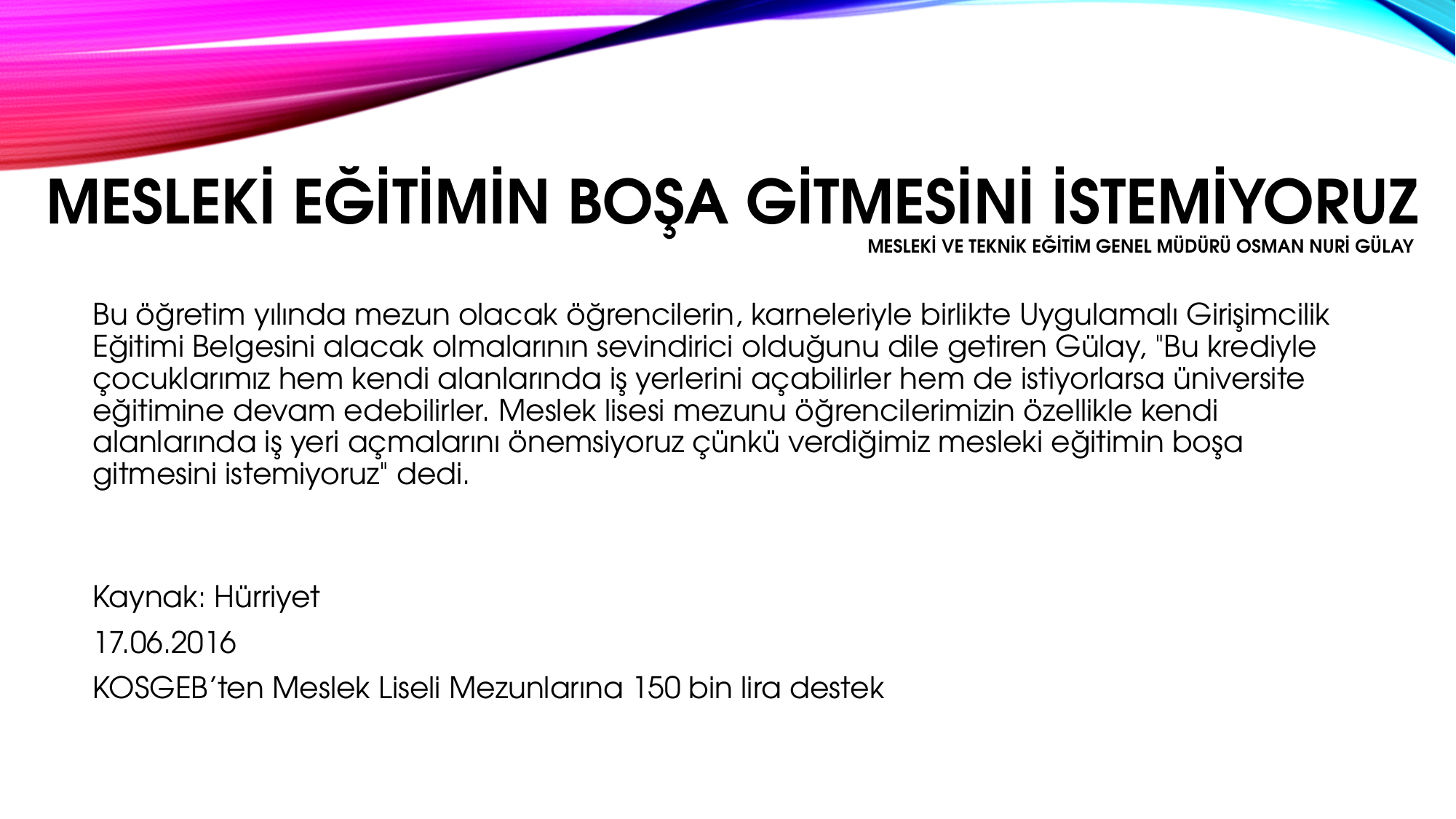

# Mesleki eğitimin boşa gitmesini istemiyoruz mesleki ve teknik eğitim genel müdürü osman nuri Gülay
    
Bu öğretim yılında mezun olacak öğrencilerin, karneleriyle birlikte Uygulamalı Girişimcilik Eğitimi Belgesini alacak olmalarının sevindirici olduğunu dile getiren Gülay, "Bu krediyle çocuklarımız hem kendi alanlarında iş yerlerini açabilirler hem de istiyorlarsa üniversite eğitimine devam edebilirler. Meslek lisesi mezunu öğrencilerimizin özellikle kendi alanlarında iş yeri açmalarını önemsiyoruz çünkü verdiğimiz mesleki eğitimin boşa gitmesini istemiyoruz" dedi.

Kaynak: Hürriyet
17.06.2016
KOSGEB’ten Meslek Liseli Mezunlarına 150 bin lira destek